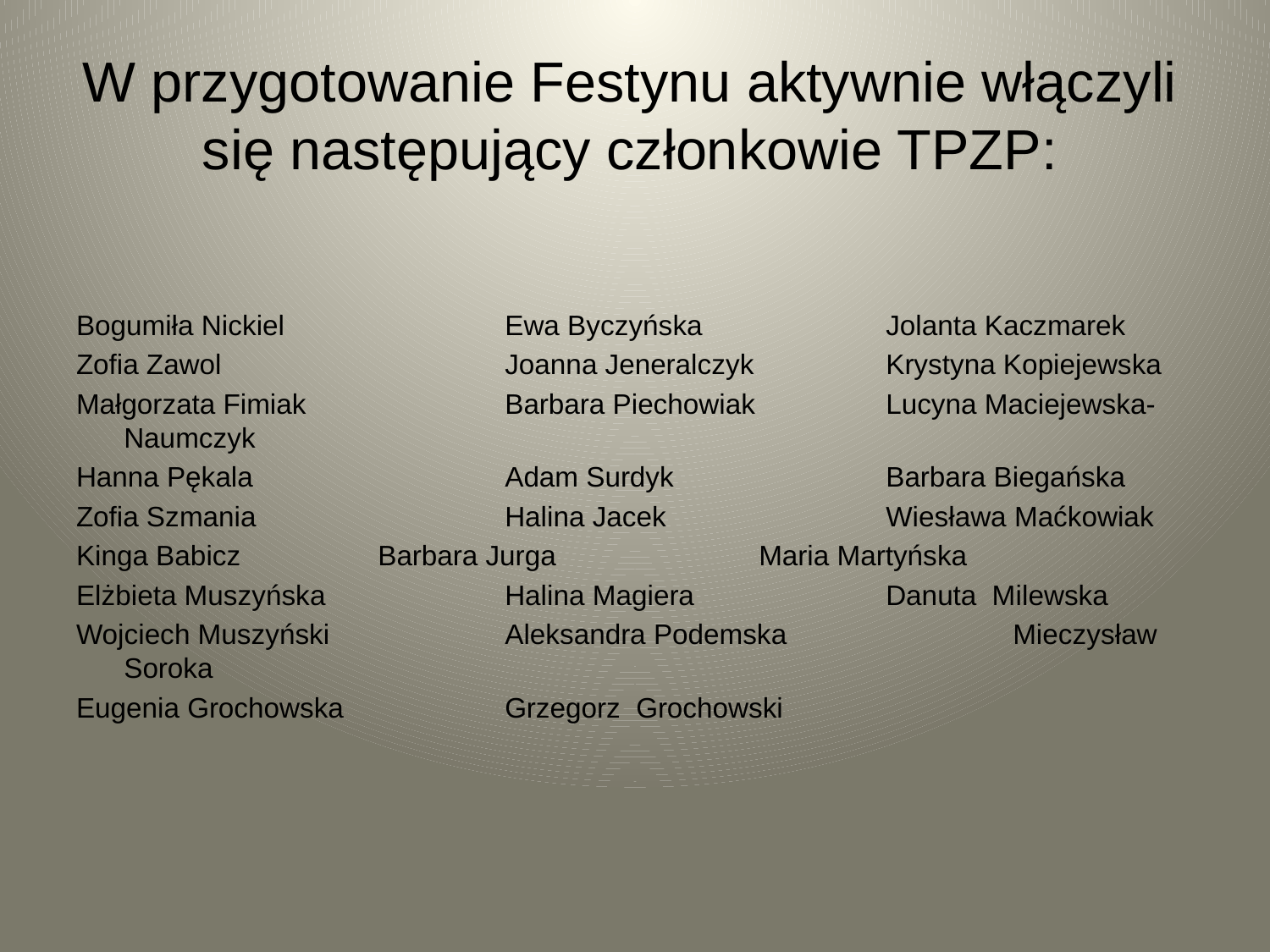

#
W przygotowanie Festynu aktywnie włączyli się następujący członkowie TPZP:

Bogumiła Nickiel		Ewa Byczyńska		Jolanta Kaczmarek
Zofia Zawol			Joanna Jeneralczyk		Krystyna Kopiejewska
Małgorzata Fimiak		Barbara Piechowiak		Lucyna Maciejewska-Naumczyk
Hanna Pękala		Adam Surdyk		Barbara Biegańska
Zofia Szmania		Halina Jacek		Wiesława Maćkowiak
Kinga Babicz		Barbara Jurga		Maria Martyńska
Elżbieta Muszyńska		Halina Magiera		Danuta  Milewska
Wojciech Muszyński		Aleksandra Podemska		Mieczysław Soroka
Eugenia Grochowska		Grzegorz  Grochowski